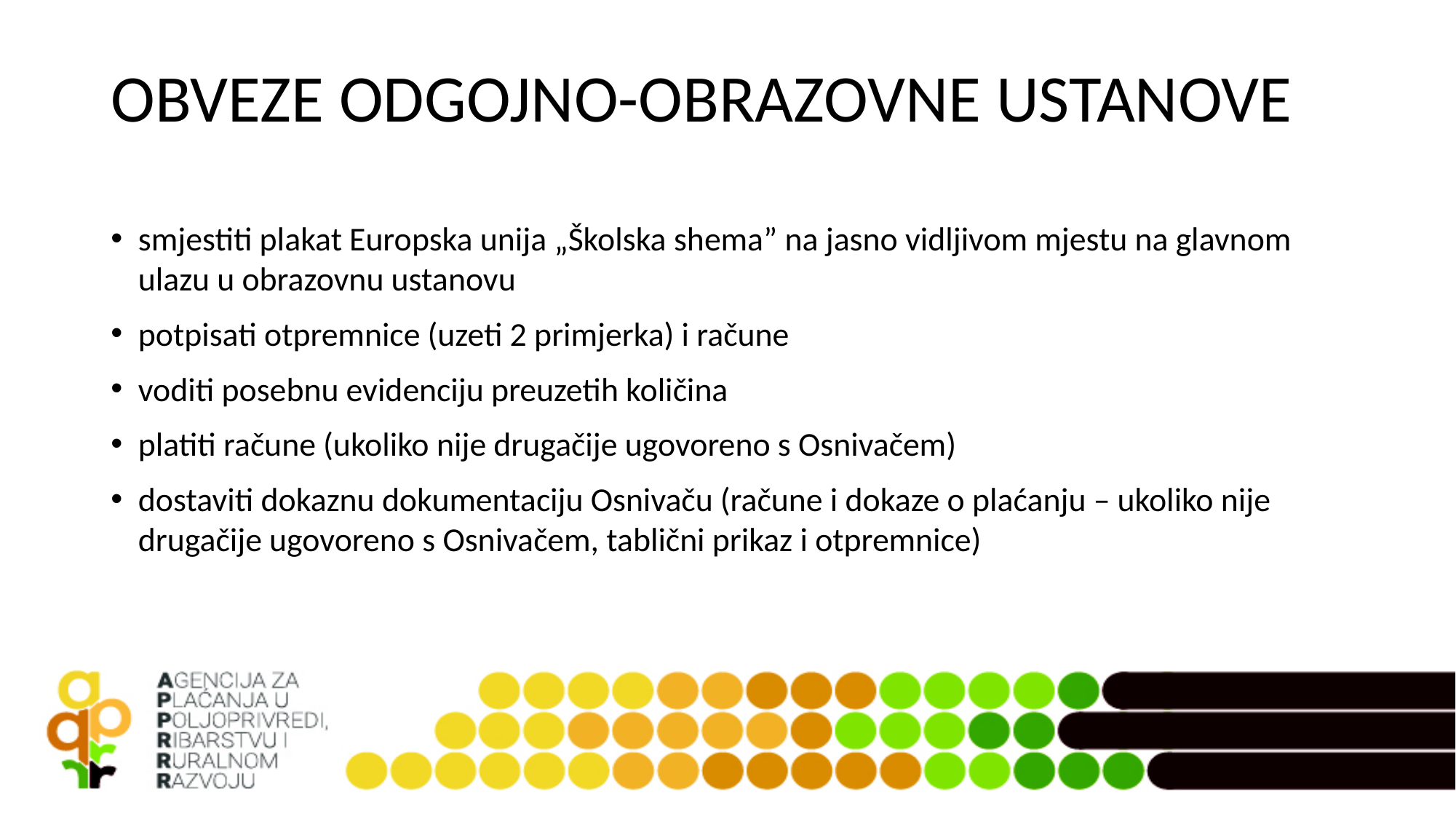

# OBVEZE ODGOJNO-OBRAZOVNE USTANOVE

smjestiti plakat Europska unija „Školska shema” na jasno vidljivom mjestu na glavnom ulazu u obrazovnu ustanovu
potpisati otpremnice (uzeti 2 primjerka) i račune
voditi posebnu evidenciju preuzetih količina
platiti račune (ukoliko nije drugačije ugovoreno s Osnivačem)
dostaviti dokaznu dokumentaciju Osnivaču (račune i dokaze o plaćanju – ukoliko nije drugačije ugovoreno s Osnivačem, tablični prikaz i otpremnice)